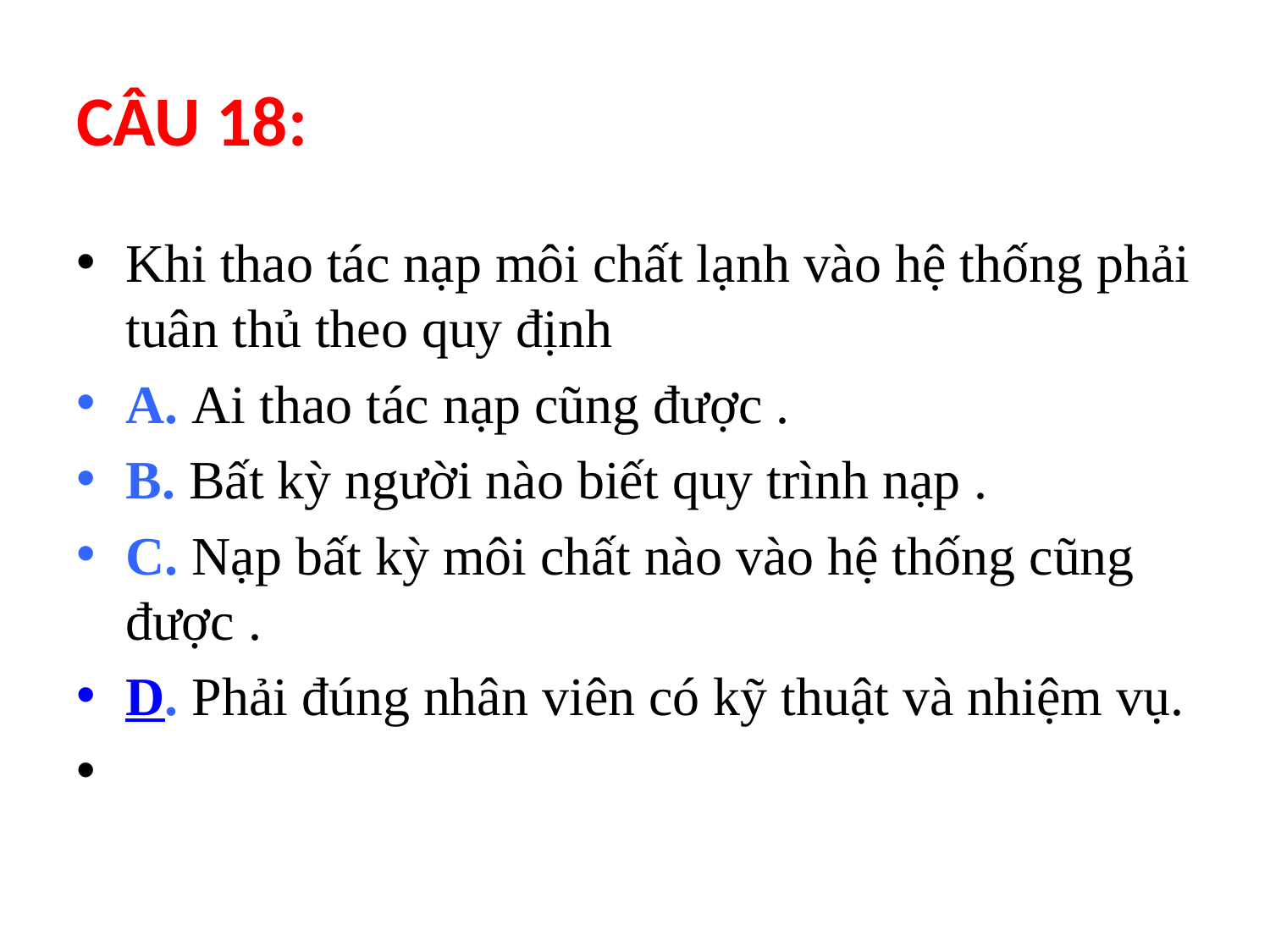

# CÂU 18:
Khi thao tác nạp môi chất lạnh vào hệ thống phải tuân thủ theo quy định
A. Ai thao tác nạp cũng được .
B. Bất kỳ người nào biết quy trình nạp .
C. Nạp bất kỳ môi chất nào vào hệ thống cũng được .
D. Phải đúng nhân viên có kỹ thuật và nhiệm vụ.